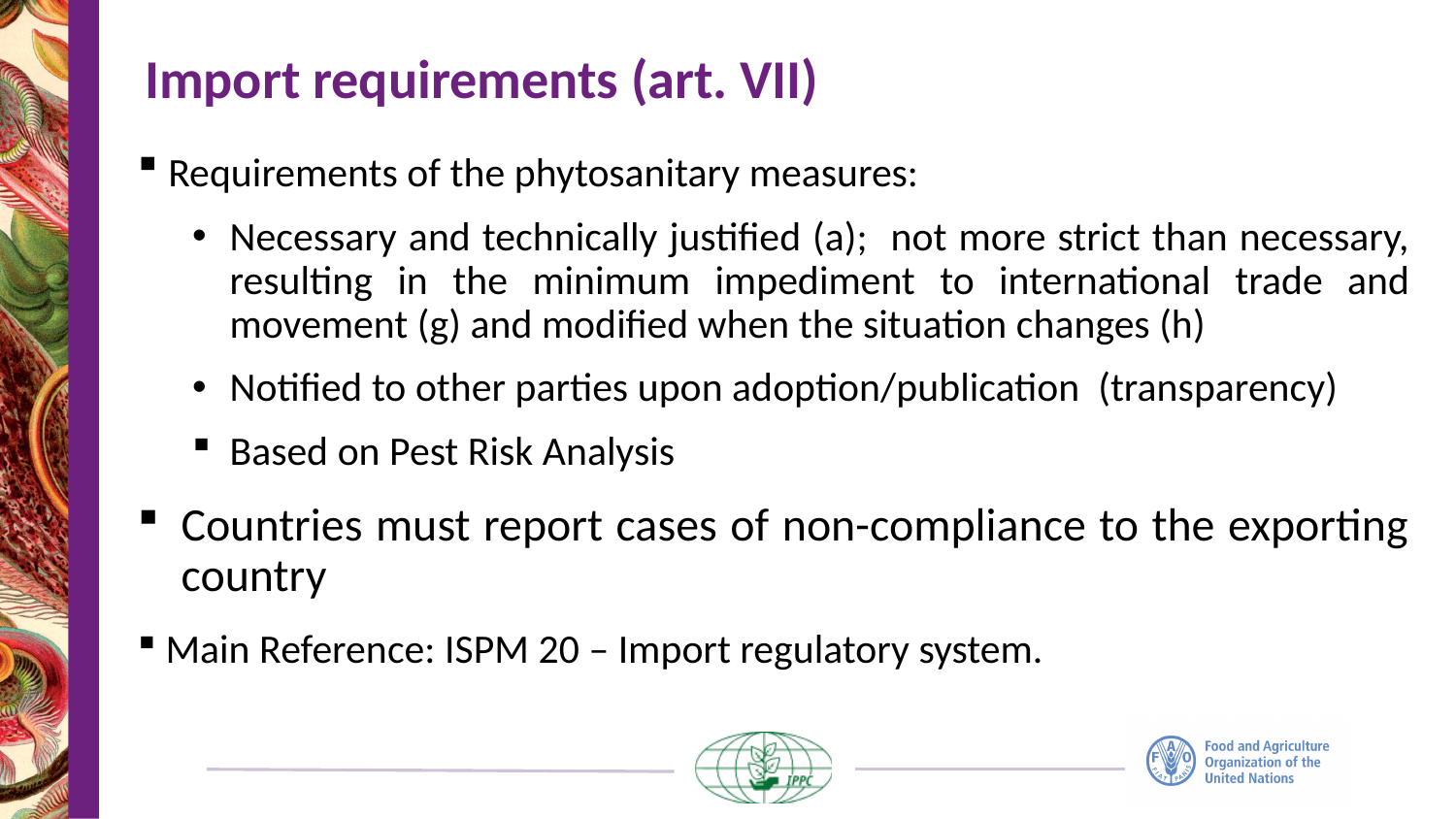

# Import requirements (art. VII)
 Requirements of the phytosanitary measures:
Necessary and technically justified (a);  not more strict than necessary, resulting in the minimum impediment to international trade and movement (g) and modified when the situation changes (h)
Notified to other parties upon adoption/publication  (transparency)
Based on Pest Risk Analysis
Countries must report cases of non-compliance to the exporting country
 Main Reference: ISPM 20 – Import regulatory system.